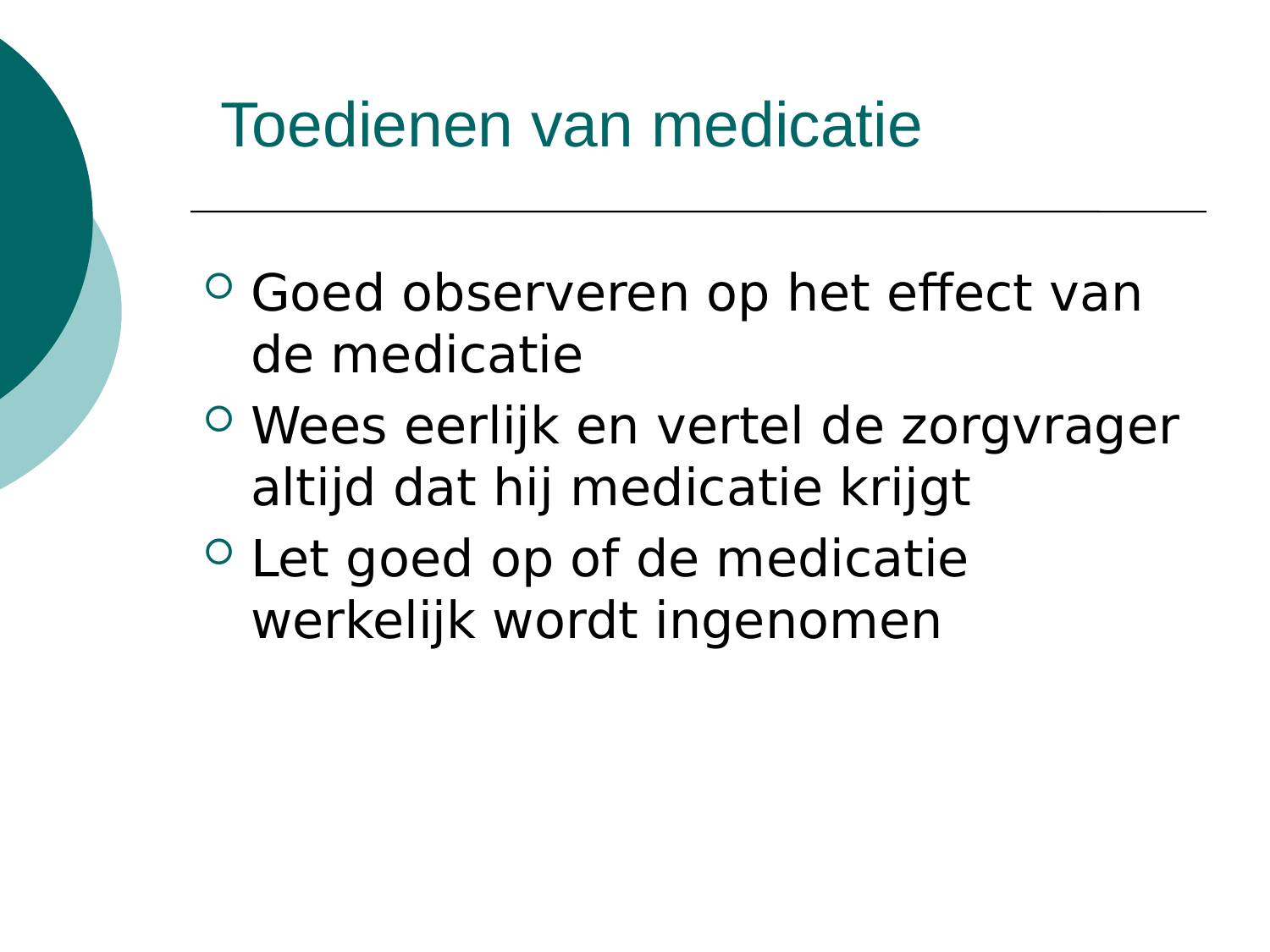

Toedienen van medicatie
Goed observeren op het effect van de medicatie
Wees eerlijk en vertel de zorgvrager altijd dat hij medicatie krijgt
Let goed op of de medicatie werkelijk wordt ingenomen